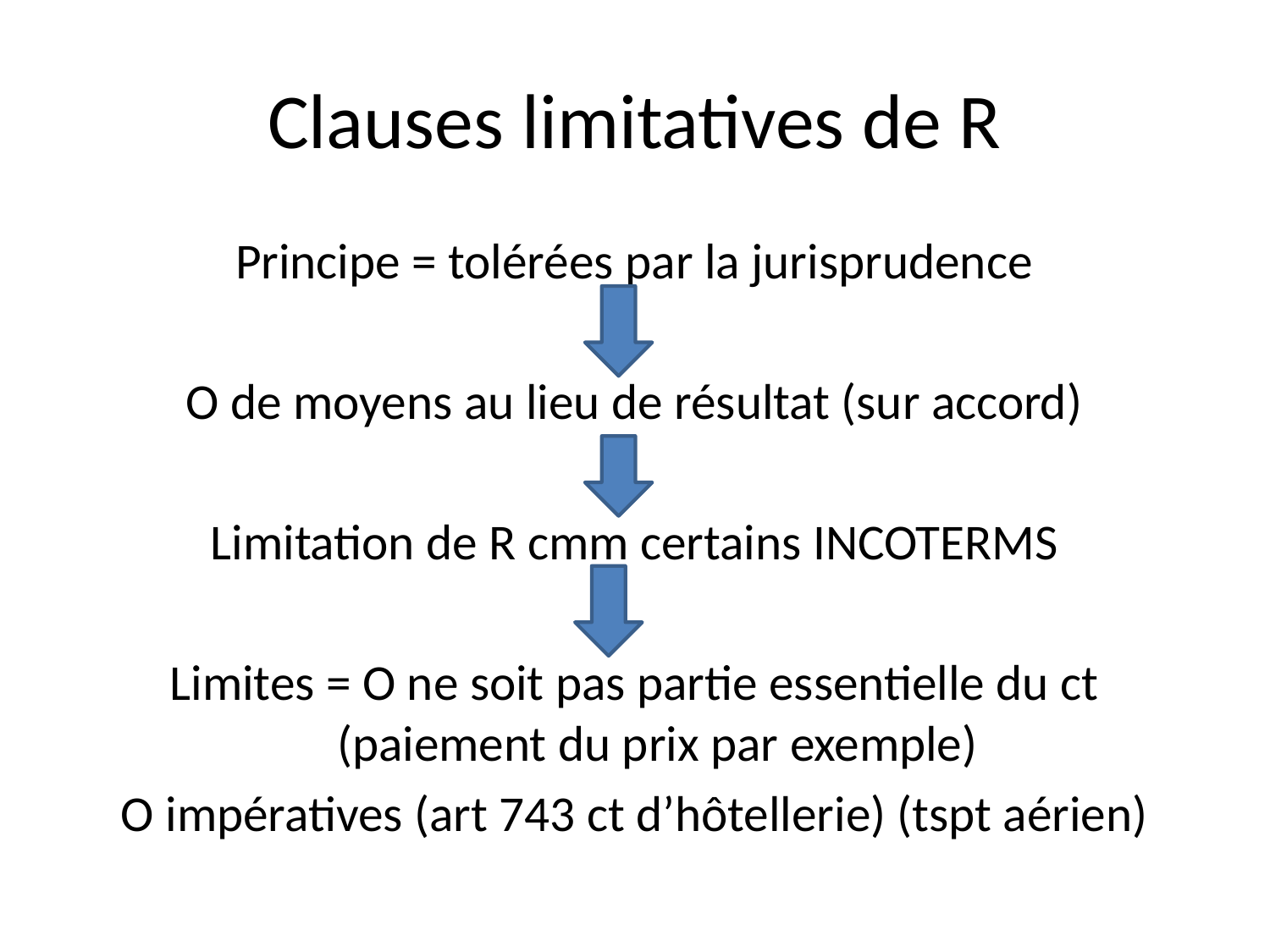

# Clauses limitatives de R
Principe = tolérées par la jurisprudence

O de moyens au lieu de résultat (sur accord)

Limitation de R cmm certains INCOTERMS

Limites = O ne soit pas partie essentielle du ct (paiement du prix par exemple)
O impératives (art 743 ct d’hôtellerie) (tspt aérien)